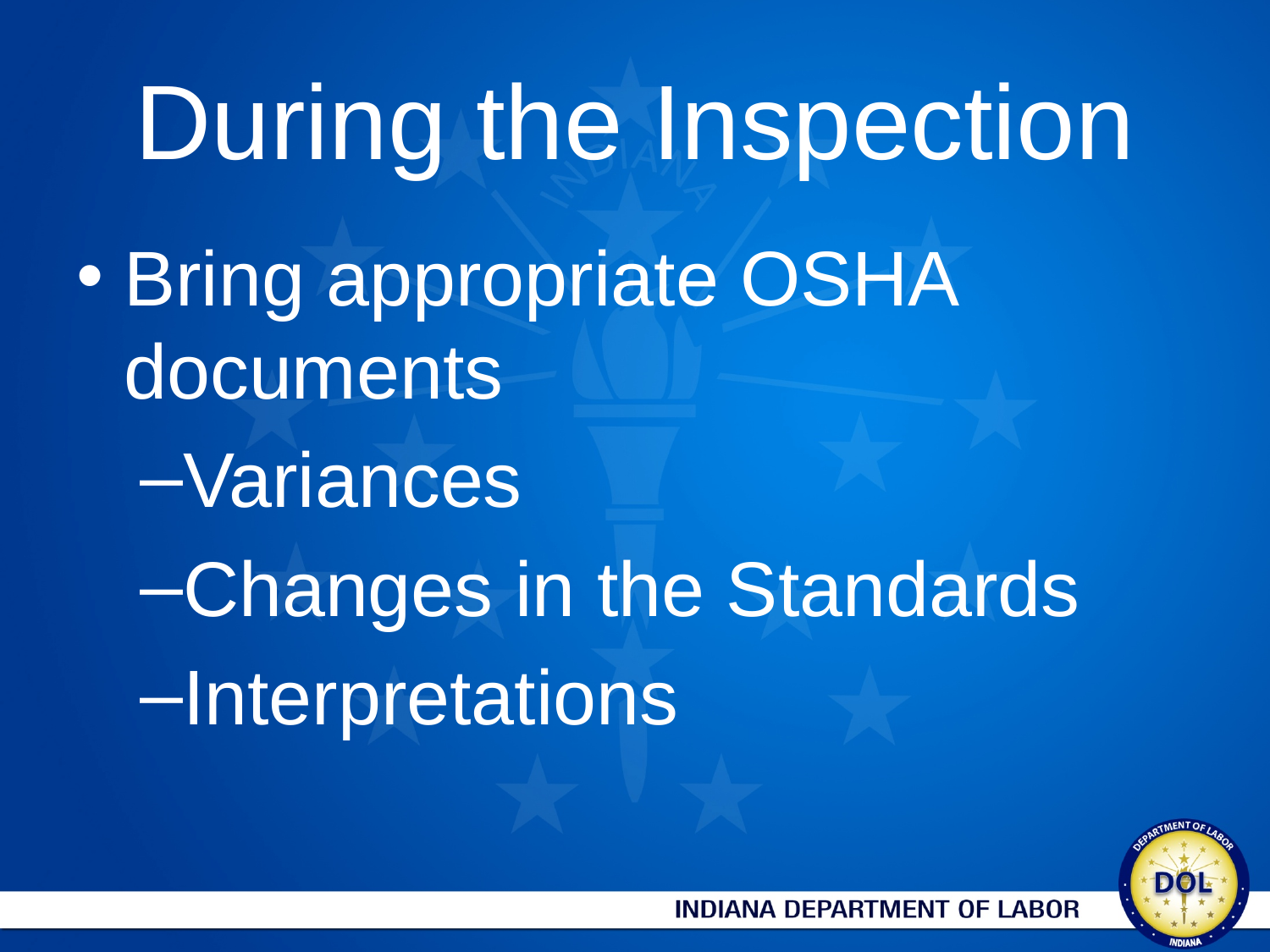

# During the Inspection
Bring appropriate OSHA documents
Variances
Changes in the Standards
Interpretations